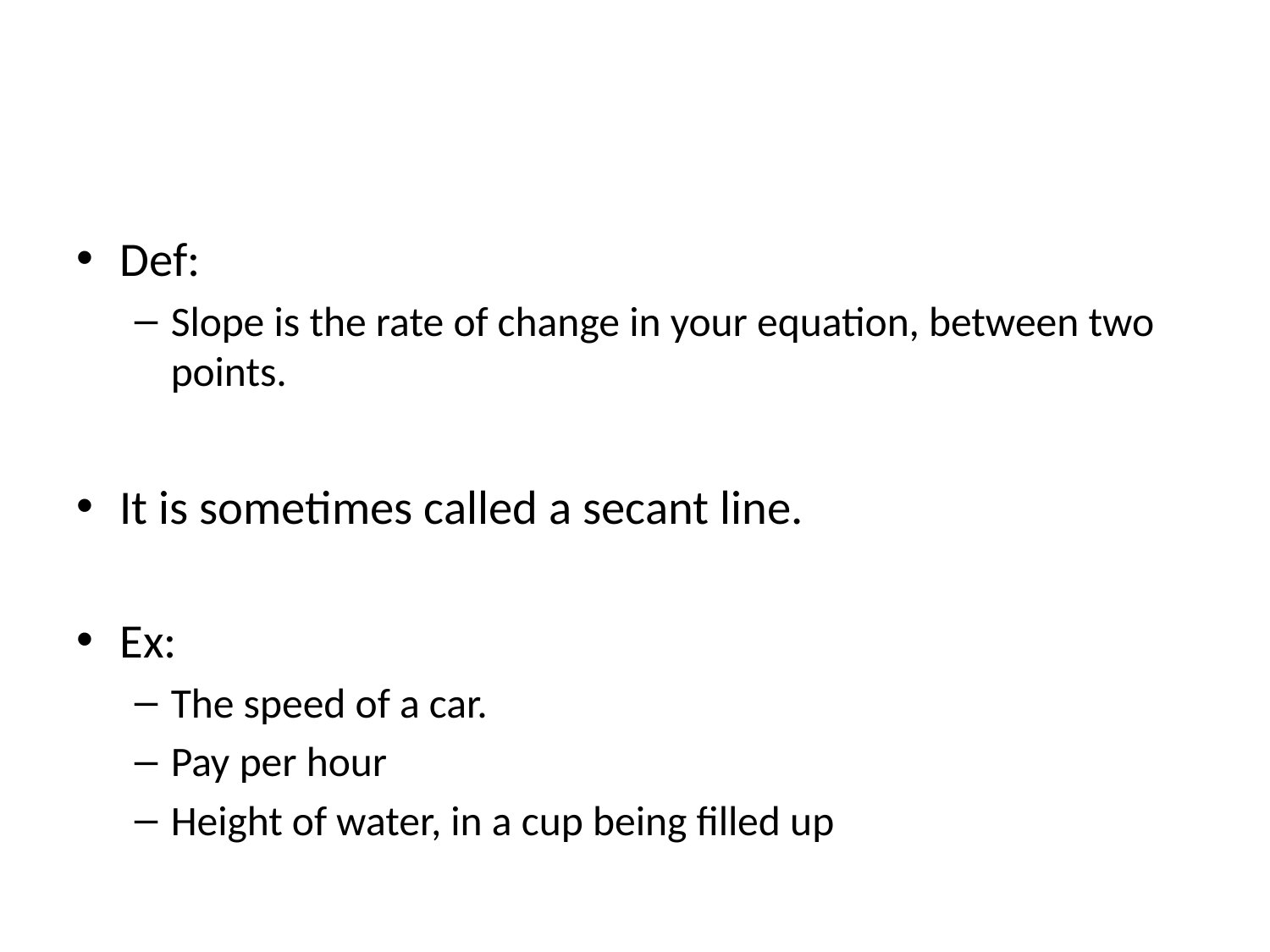

#
Def:
Slope is the rate of change in your equation, between two points.

It is sometimes called a secant line.

Ex:
The speed of a car.
Pay per hour
Height of water, in a cup being filled up